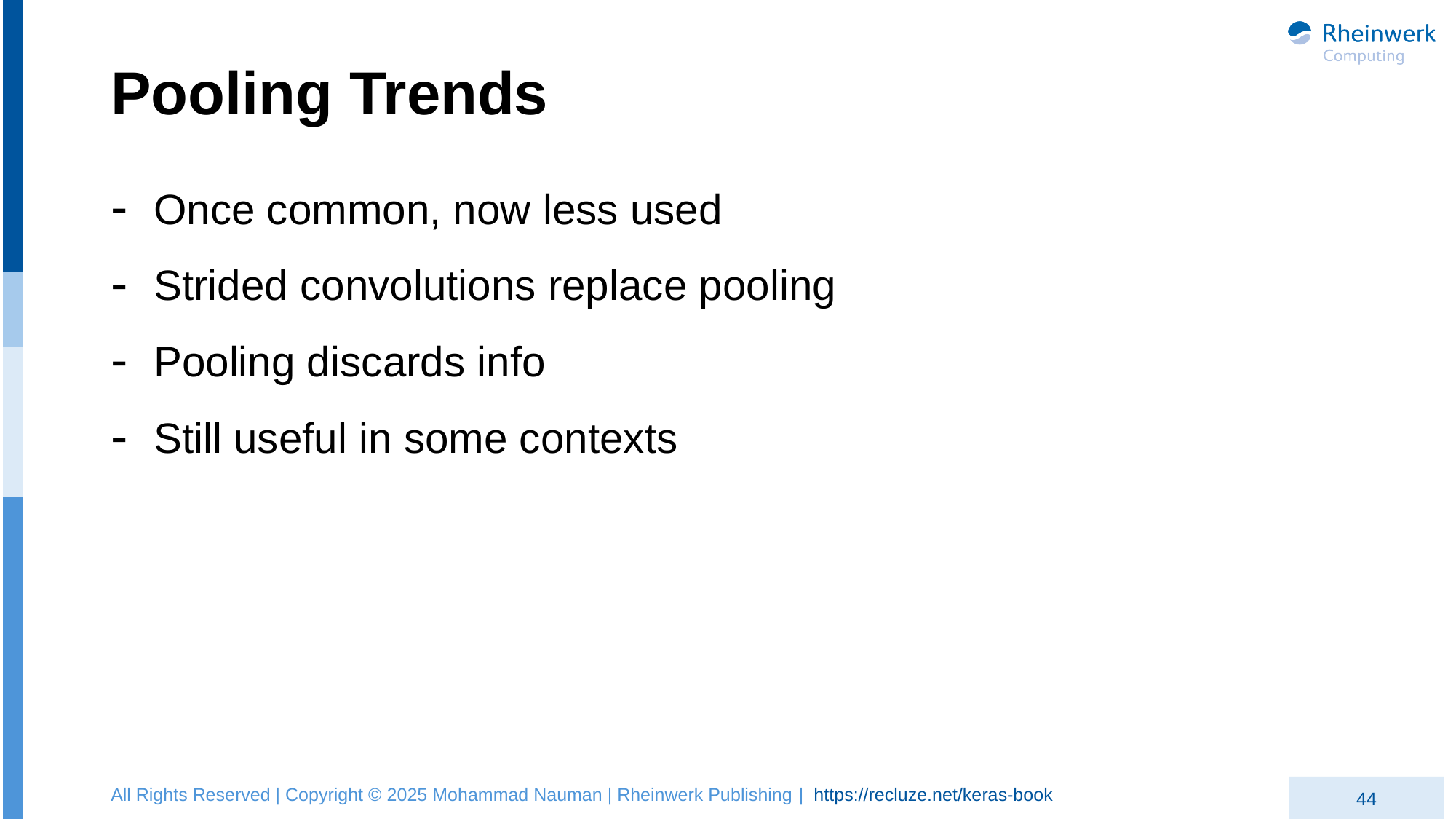

# Pooling Trends
Once common, now less used
Strided convolutions replace pooling
Pooling discards info
Still useful in some contexts